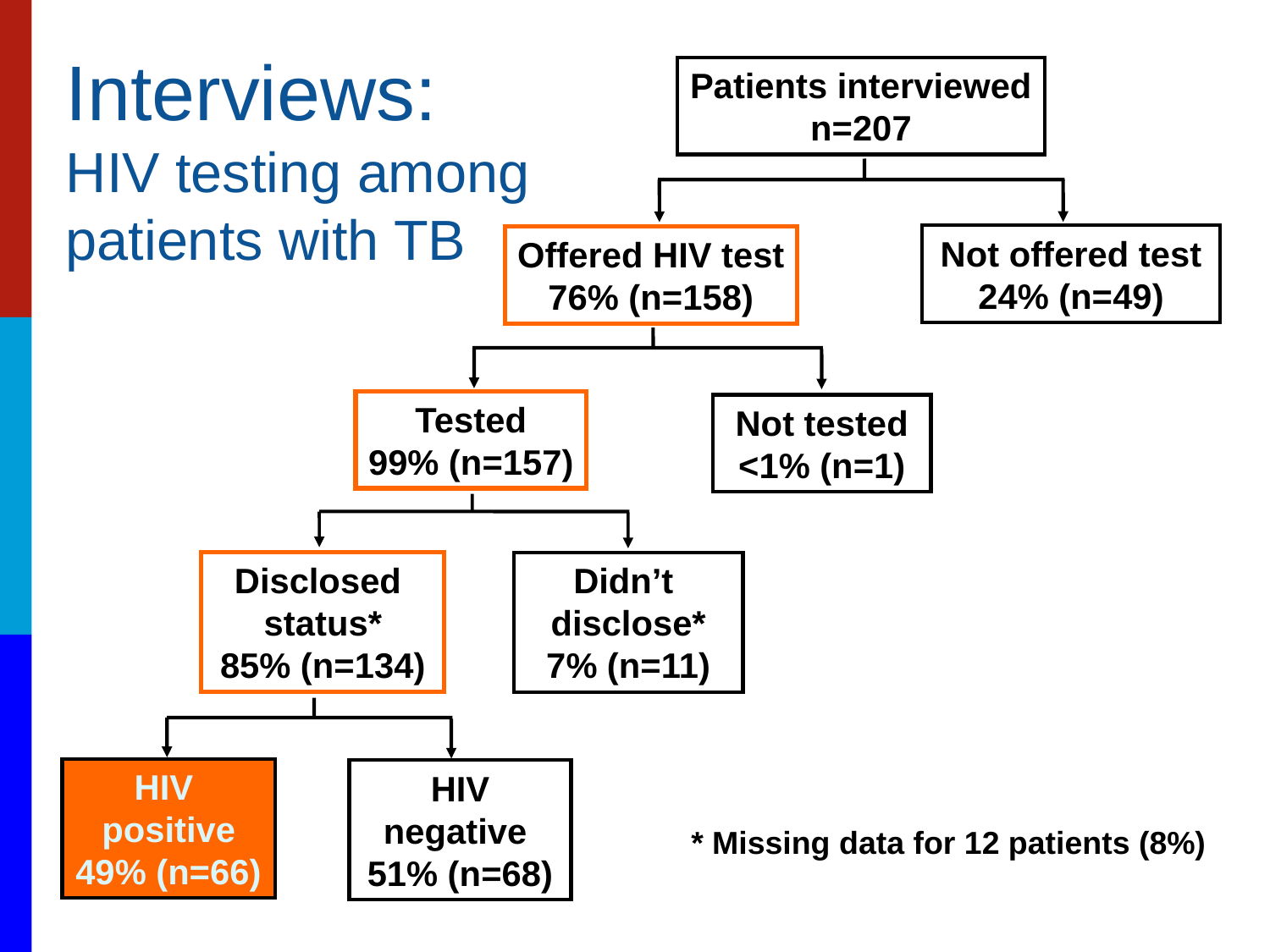

Interviews:
HIV testing among
patients with TB
Patients interviewed
n=207

Not offered test
24% (n=49)
Offered HIV test
76% (n=158)

Tested
99% (n=157)
Not tested
<1% (n=1)

Disclosed
status*
85% (n=134)
Didn’t
disclose*
7% (n=11)

HIV
positive
49% (n=66)
HIV negative
51% (n=68)
* Missing data for 12 patients (8%)